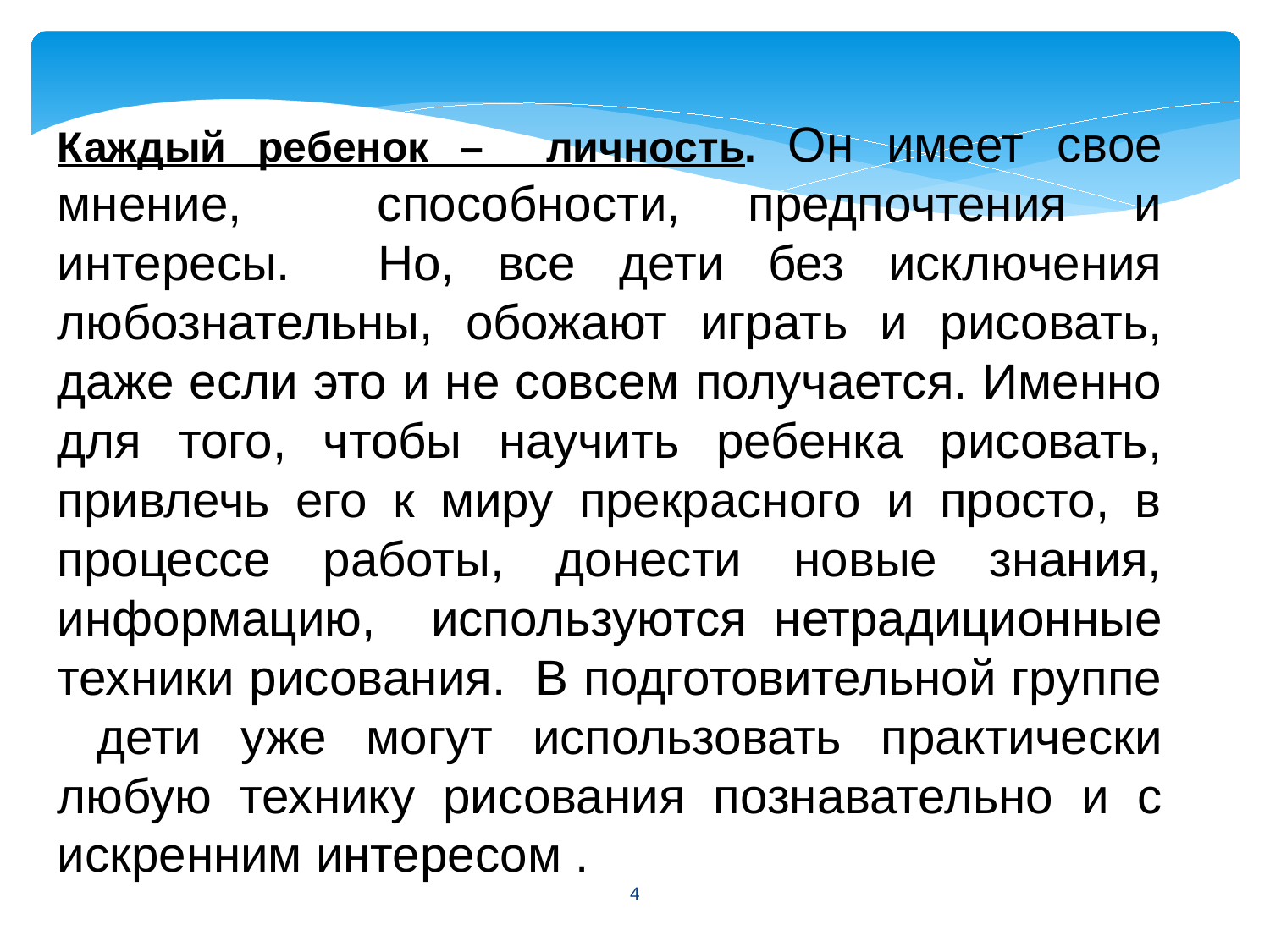

Каждый ребенок –  личность. Он имеет свое мнение,  способности, предпочтения и интересы.  Но, все дети без исключения любознательны, обожают играть и рисовать, даже если это и не совсем получается. Именно для того, чтобы научить ребенка рисовать, привлечь его к миру прекрасного и просто, в процессе работы, донести новые знания, информацию,  используются нетрадиционные техники рисования.  В подготовительной группе  дети уже могут использовать практически любую технику рисования познавательно и с искренним интересом .

4